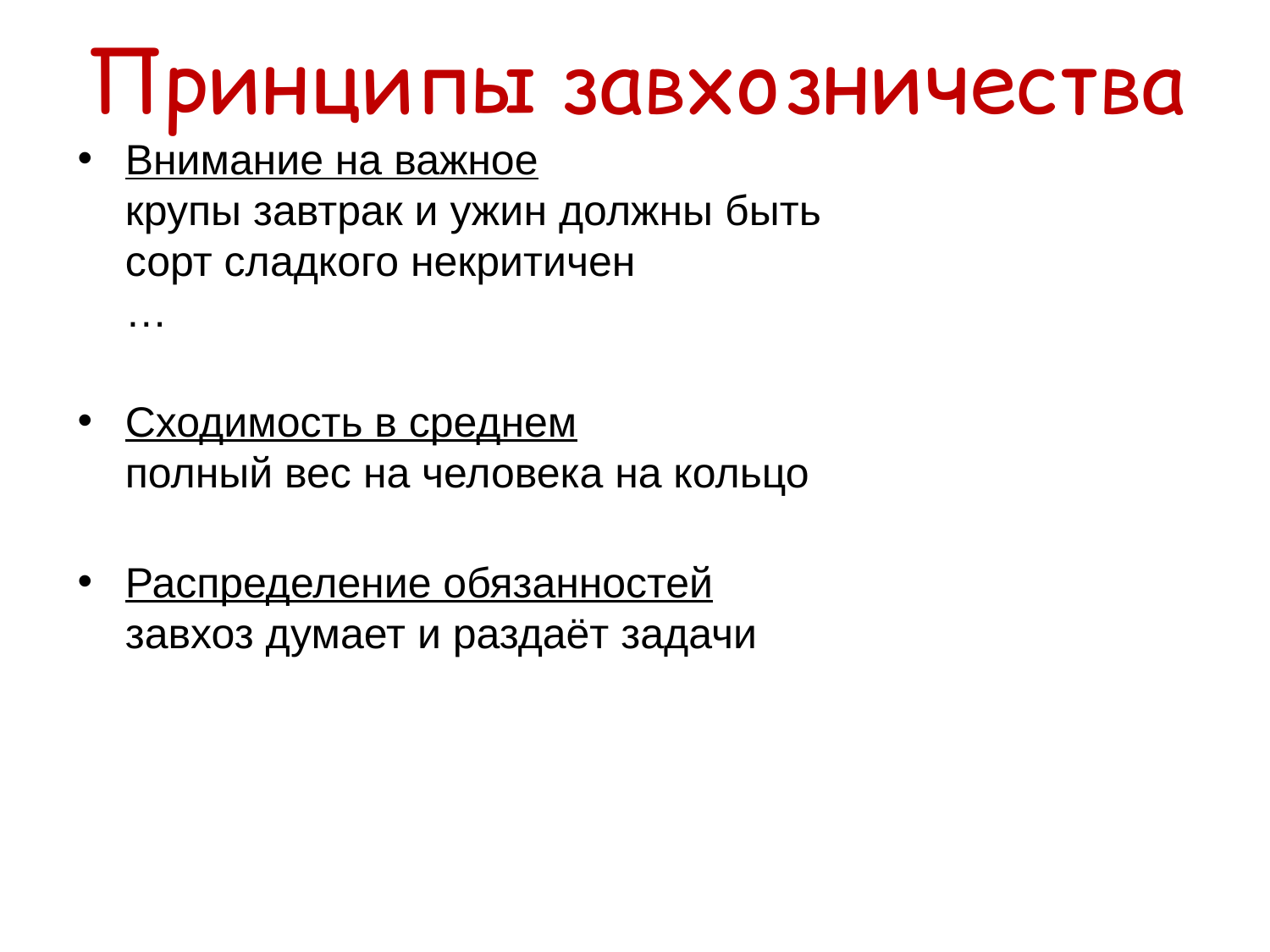

# Принципы завхозничества
Внимание на важное
крупы завтрак и ужин должны быть
сорт сладкого некритичен
…
Сходимость в среднем
полный вес на человека на кольцо
Распределение обязанностей
завхоз думает и раздаёт задачи